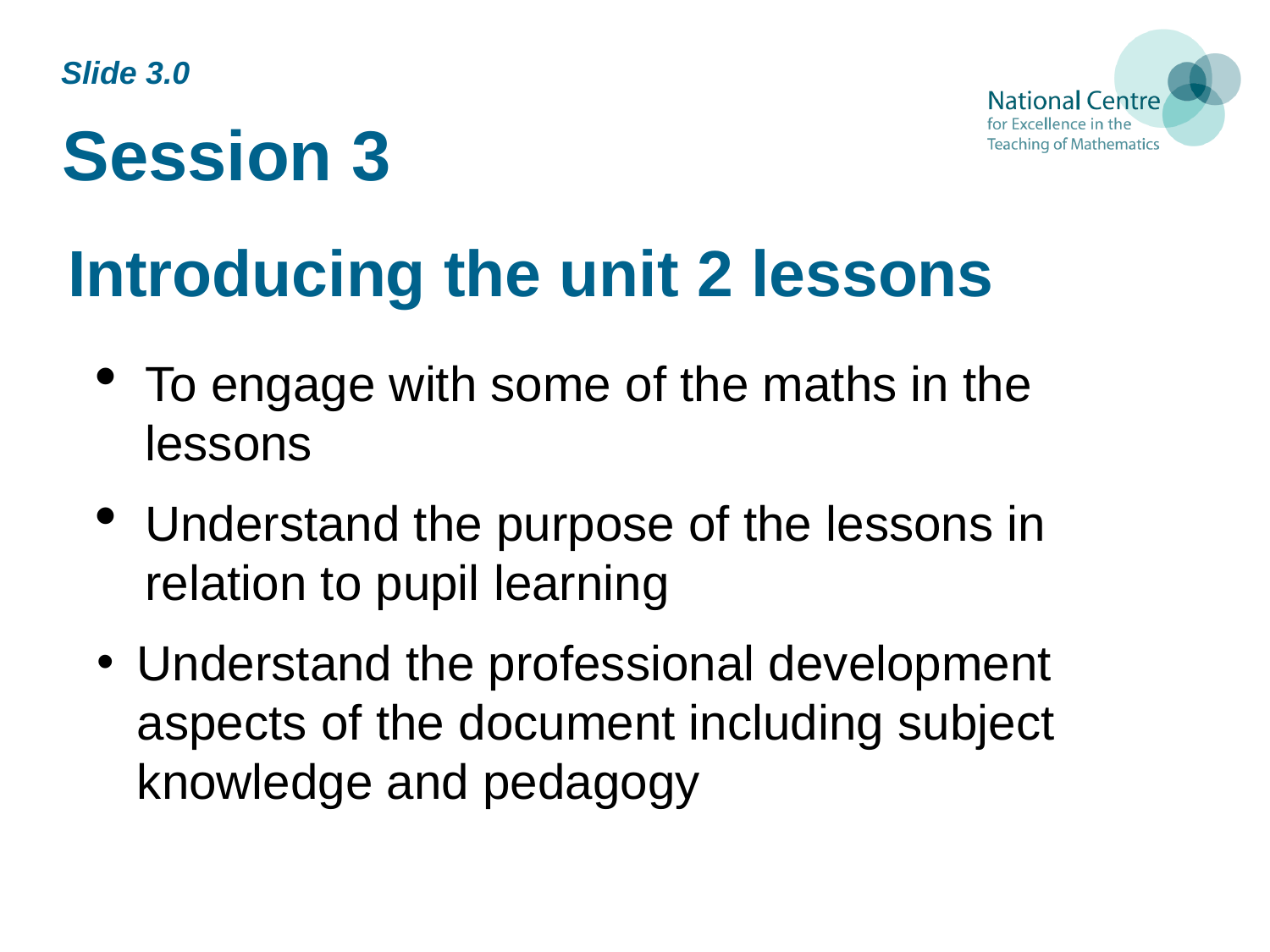

Slide 3.0
# Session 3
Introducing the unit 2 lessons
To engage with some of the maths in the lessons
Understand the purpose of the lessons in relation to pupil learning
Understand the professional development aspects of the document including subject knowledge and pedagogy